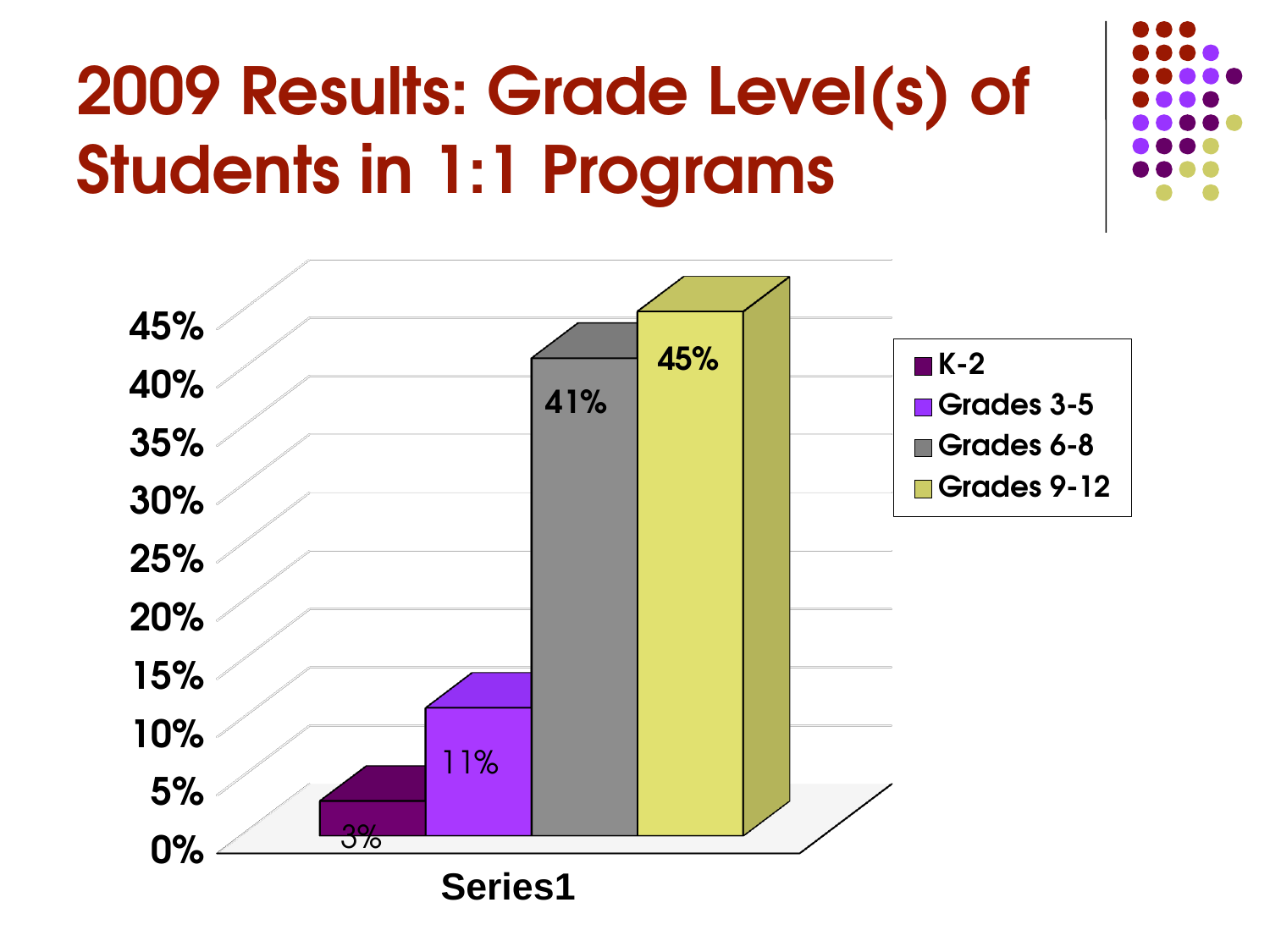

# 2009 Results: Grade Level(s) of Students in 1:1 Programs

[unsupported chart]